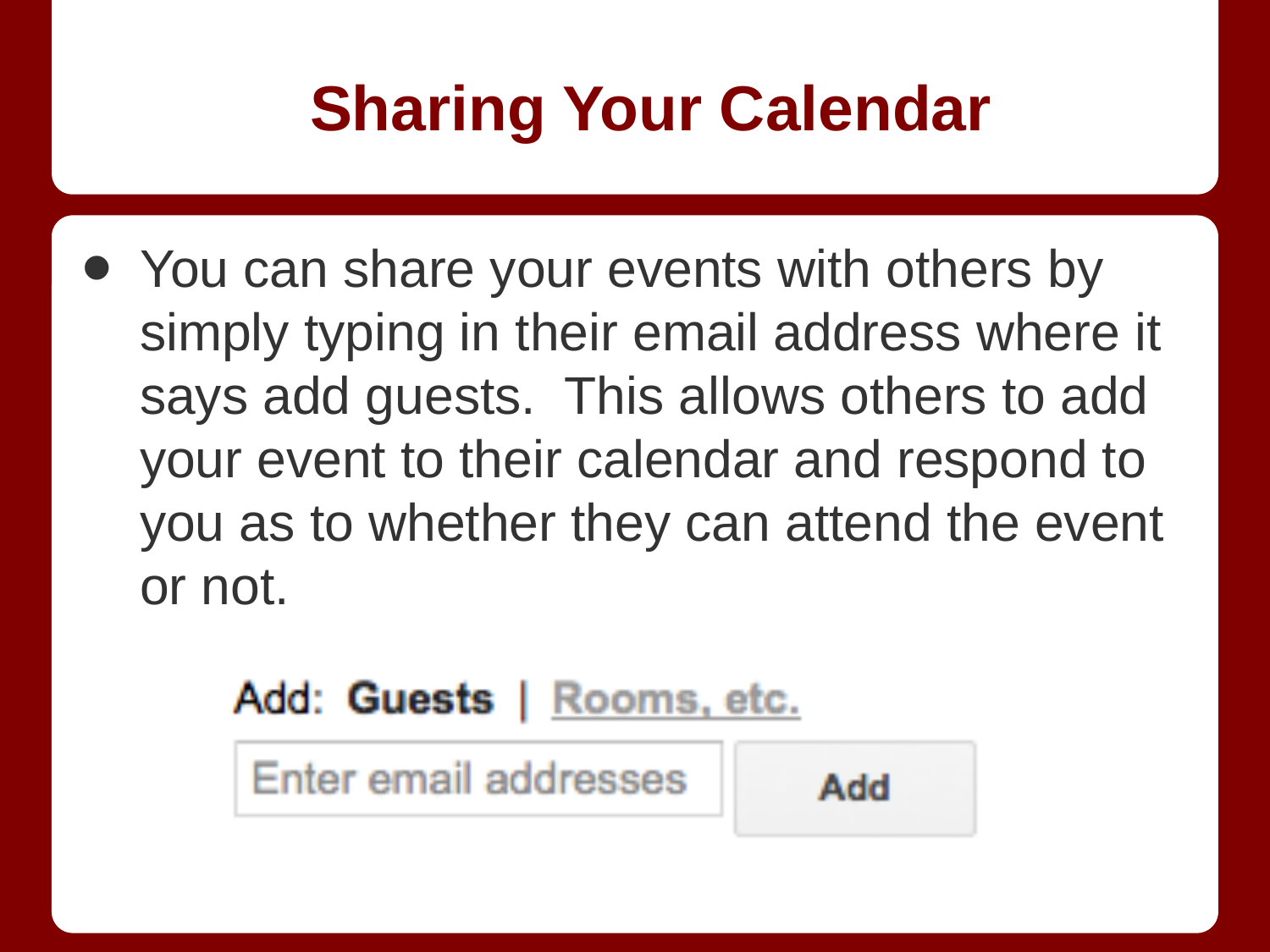

# Sharing Your Calendar
You can share your events with others by simply typing in their email address where it says add guests.  This allows others to add your event to their calendar and respond to you as to whether they can attend the event or not.